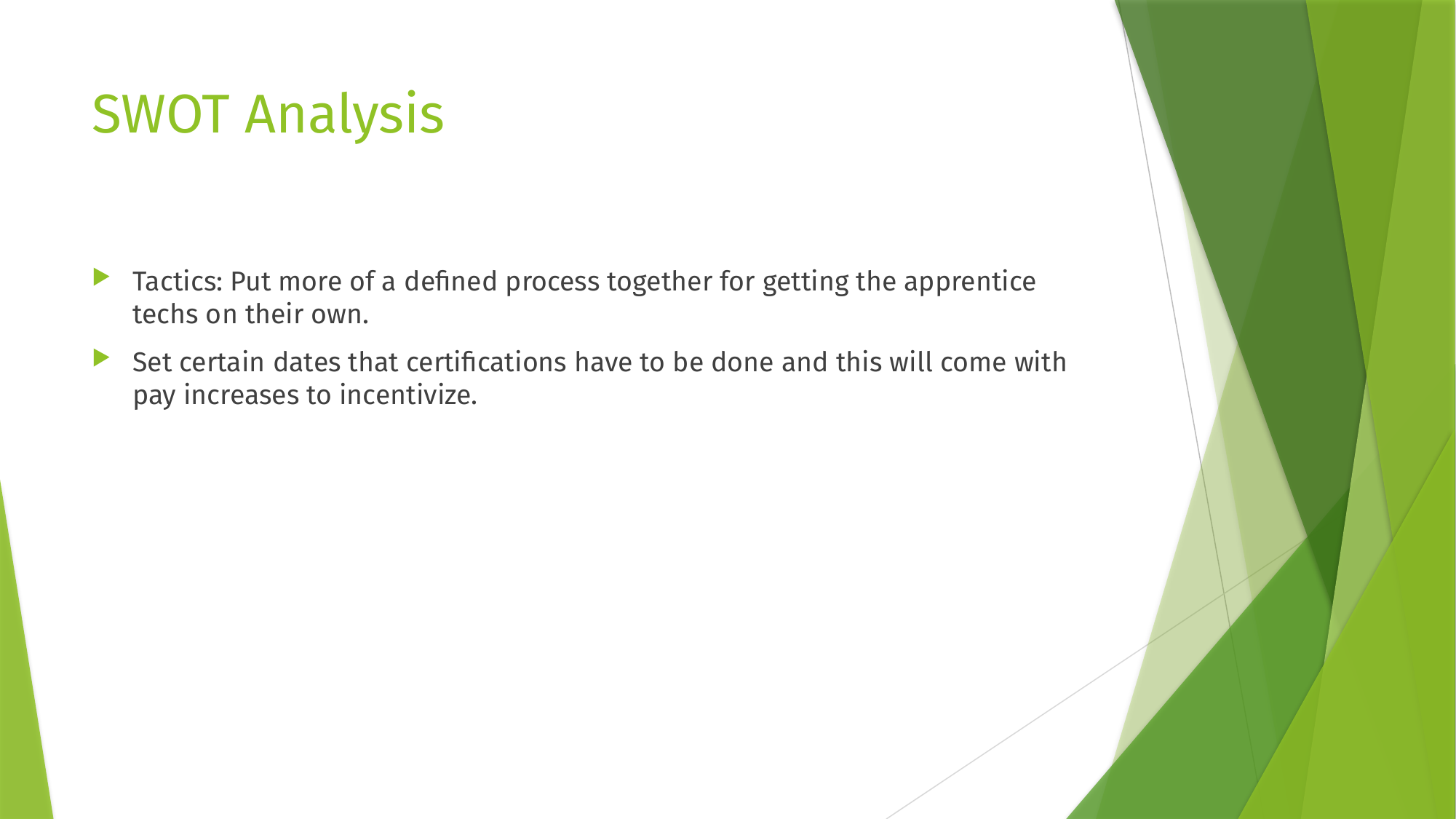

# SWOT Analysis
Tactics: Put more of a defined process together for getting the apprentice techs on their own.
Set certain dates that certifications have to be done and this will come with pay increases to incentivize.